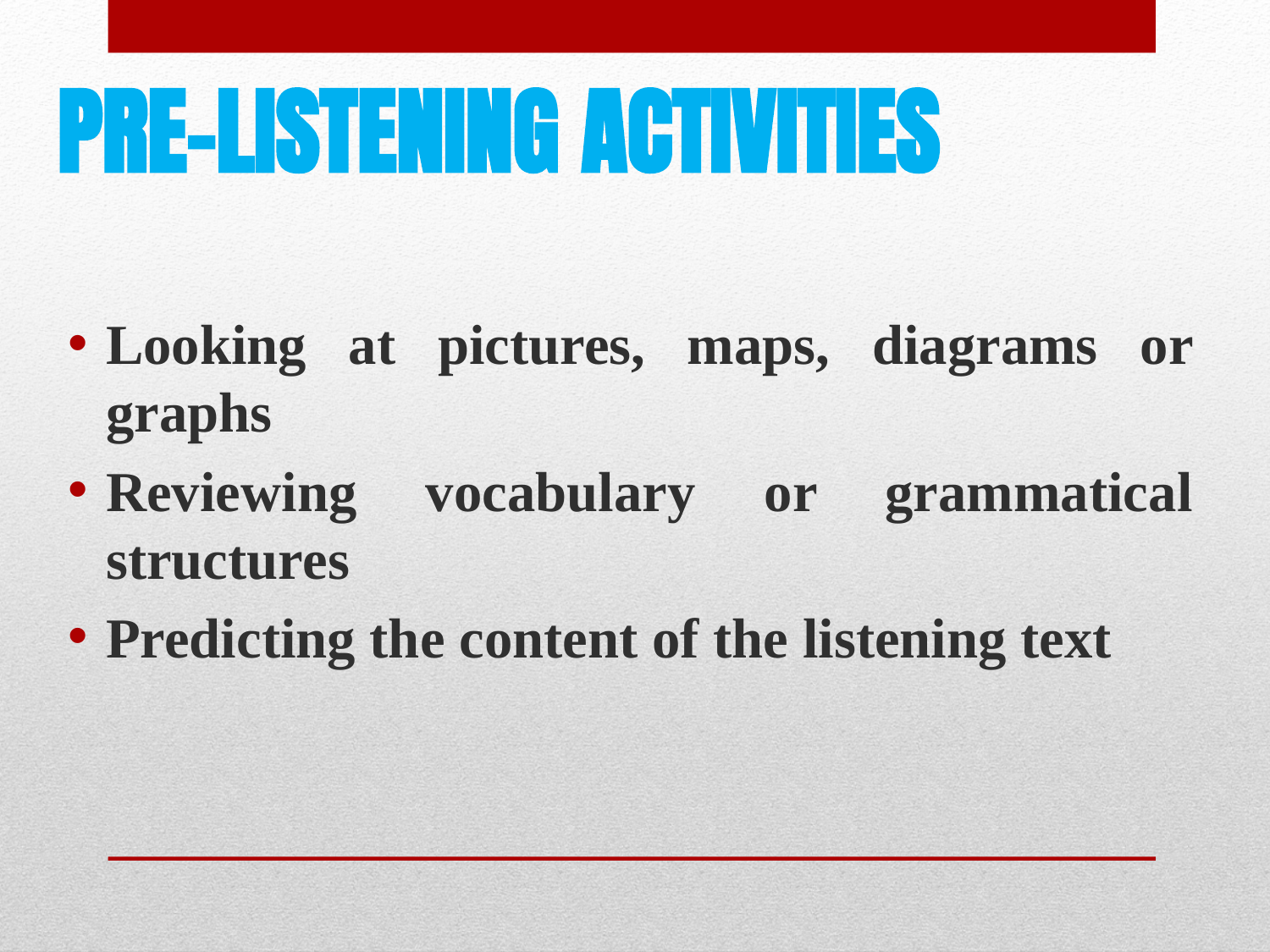

# PRE-LISTENING ACTIVITIES
Looking at pictures, maps, diagrams or graphs
Reviewing vocabulary or grammatical structures
Predicting the content of the listening text